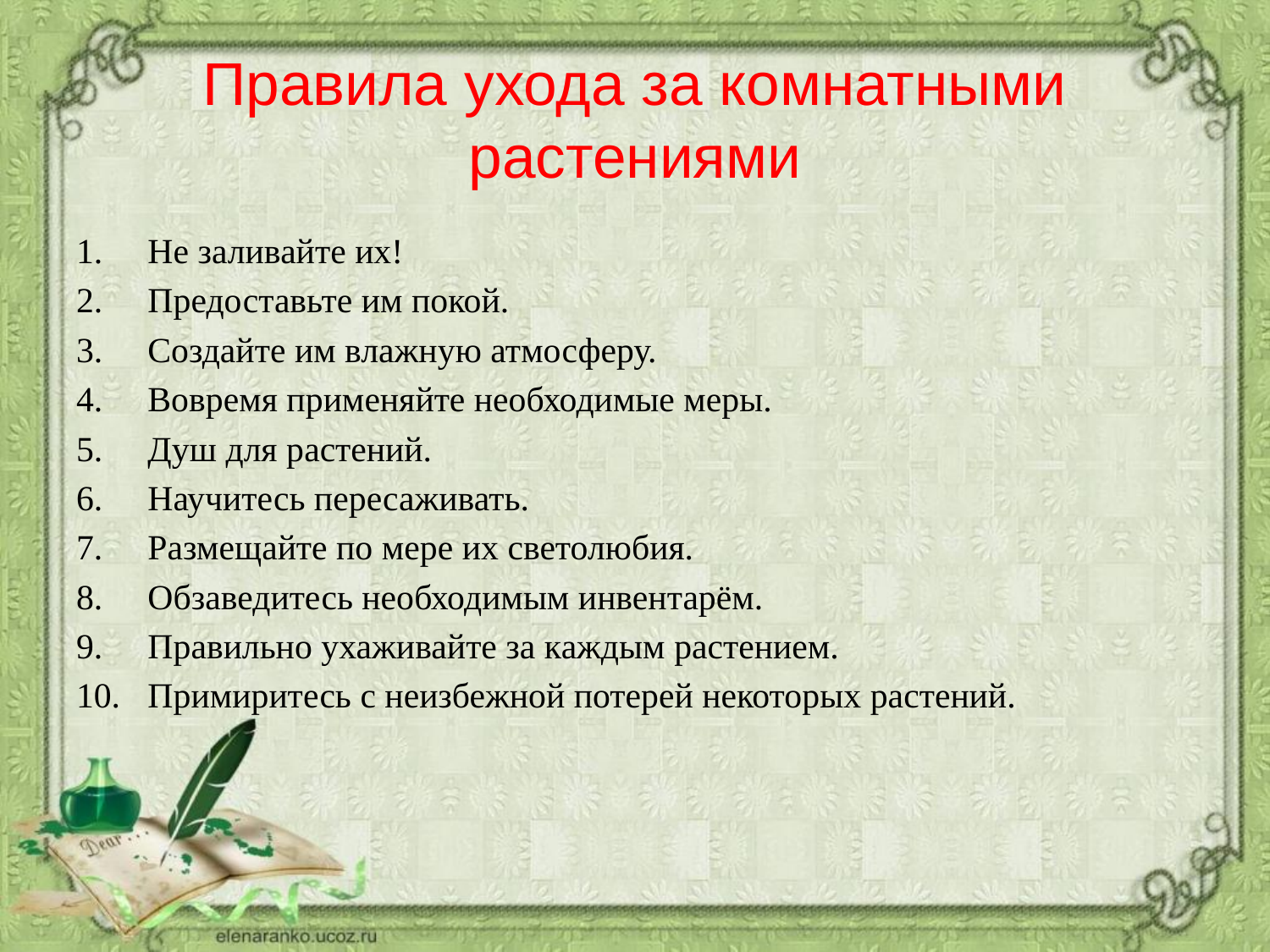

# Правила ухода за комнатными растениями
Не заливайте их!
Предоставьте им покой.
Создайте им влажную атмосферу.
Вовремя применяйте необходимые меры.
Душ для растений.
Научитесь пересаживать.
Размещайте по мере их светолюбия.
Обзаведитесь необходимым инвентарём.
Правильно ухаживайте за каждым растением.
Примиритесь с неизбежной потерей некоторых растений.